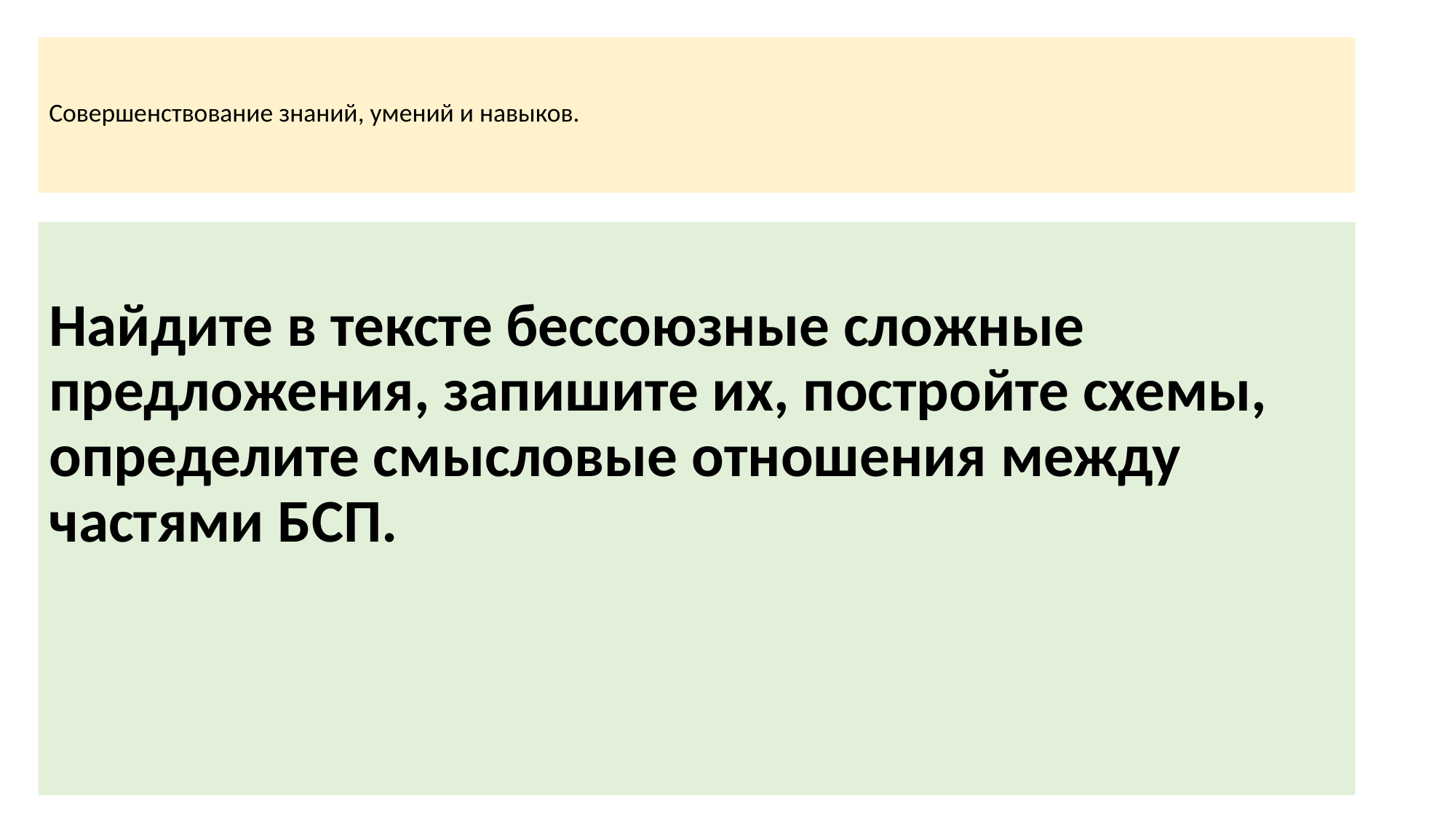

# Совершенствование знаний, умений и навыков.

Найдите в тексте бессоюзные сложные предложения, запишите их, постройте схемы, определите смысловые отношения между частями БСП.